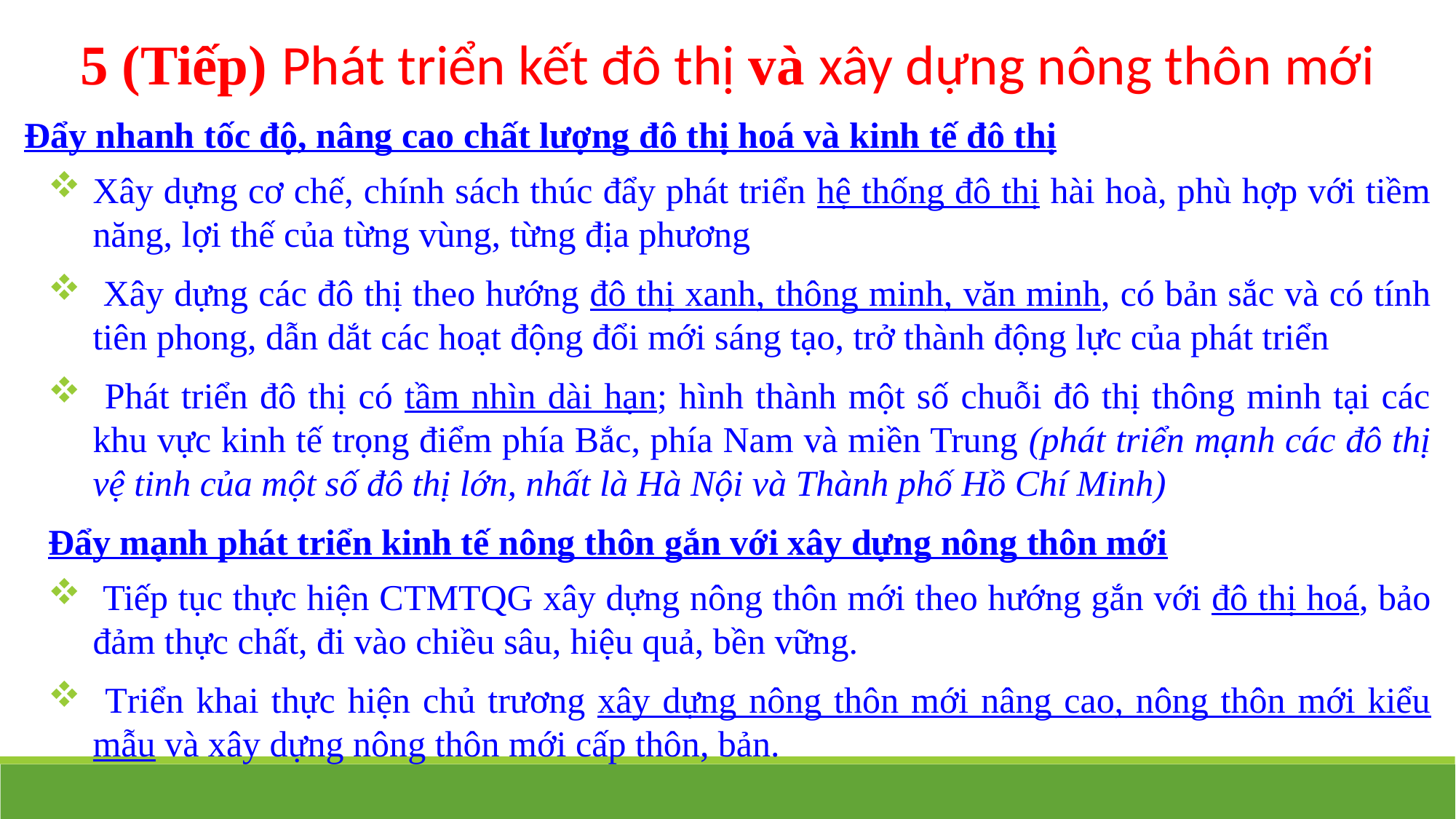

5 (Tiếp) Phát triển kết đô thị và xây dựng nông thôn mới
Đẩy nhanh tốc độ, nâng cao chất lượng đô thị hoá và kinh tế đô thị
Xây dựng cơ chế, chính sách thúc đẩy phát triển hệ thống đô thị hài hoà, phù hợp với tiềm năng, lợi thế của từng vùng, từng địa phương
 Xây dựng các đô thị theo hướng đô thị xanh, thông minh, văn minh, có bản sắc và có tính tiên phong, dẫn dắt các hoạt động đổi mới sáng tạo, trở thành động lực của phát triển
 Phát triển đô thị có tầm nhìn dài hạn; hình thành một số chuỗi đô thị thông minh tại các khu vực kinh tế trọng điểm phía Bắc, phía Nam và miền Trung (phát triển mạnh các đô thị vệ tinh của một số đô thị lớn, nhất là Hà Nội và Thành phố Hồ Chí Minh)
Đẩy mạnh phát triển kinh tế nông thôn gắn với xây dựng nông thôn mới
 Tiếp tục thực hiện CTMTQG xây dựng nông thôn mới theo hướng gắn với đô thị hoá, bảo đảm thực chất, đi vào chiều sâu, hiệu quả, bền vững.
 Triển khai thực hiện chủ trương xây dựng nông thôn mới nâng cao, nông thôn mới kiểu mẫu và xây dựng nông thôn mới cấp thôn, bản.